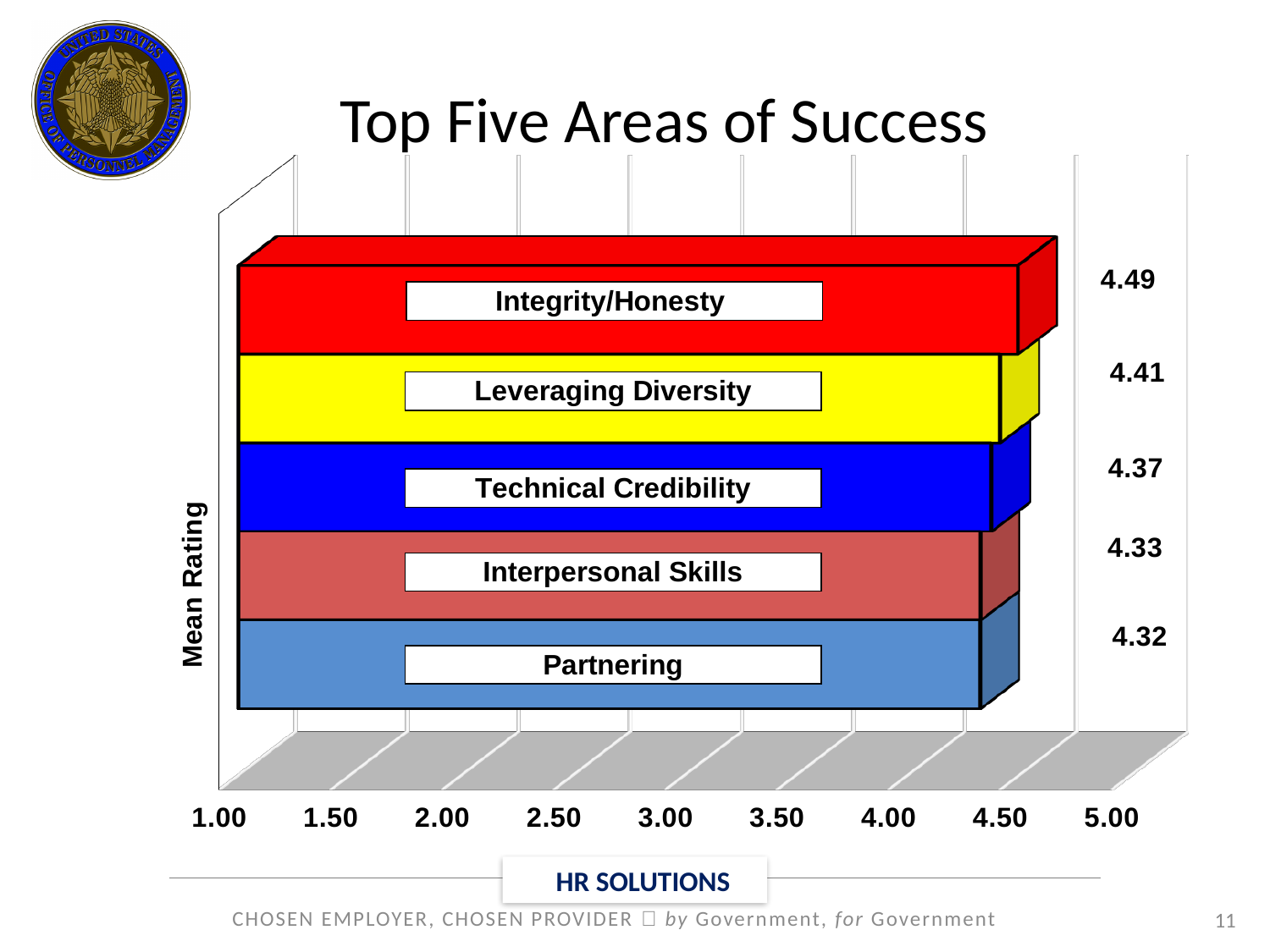

# Top Five Areas of Success

[unsupported chart]

11